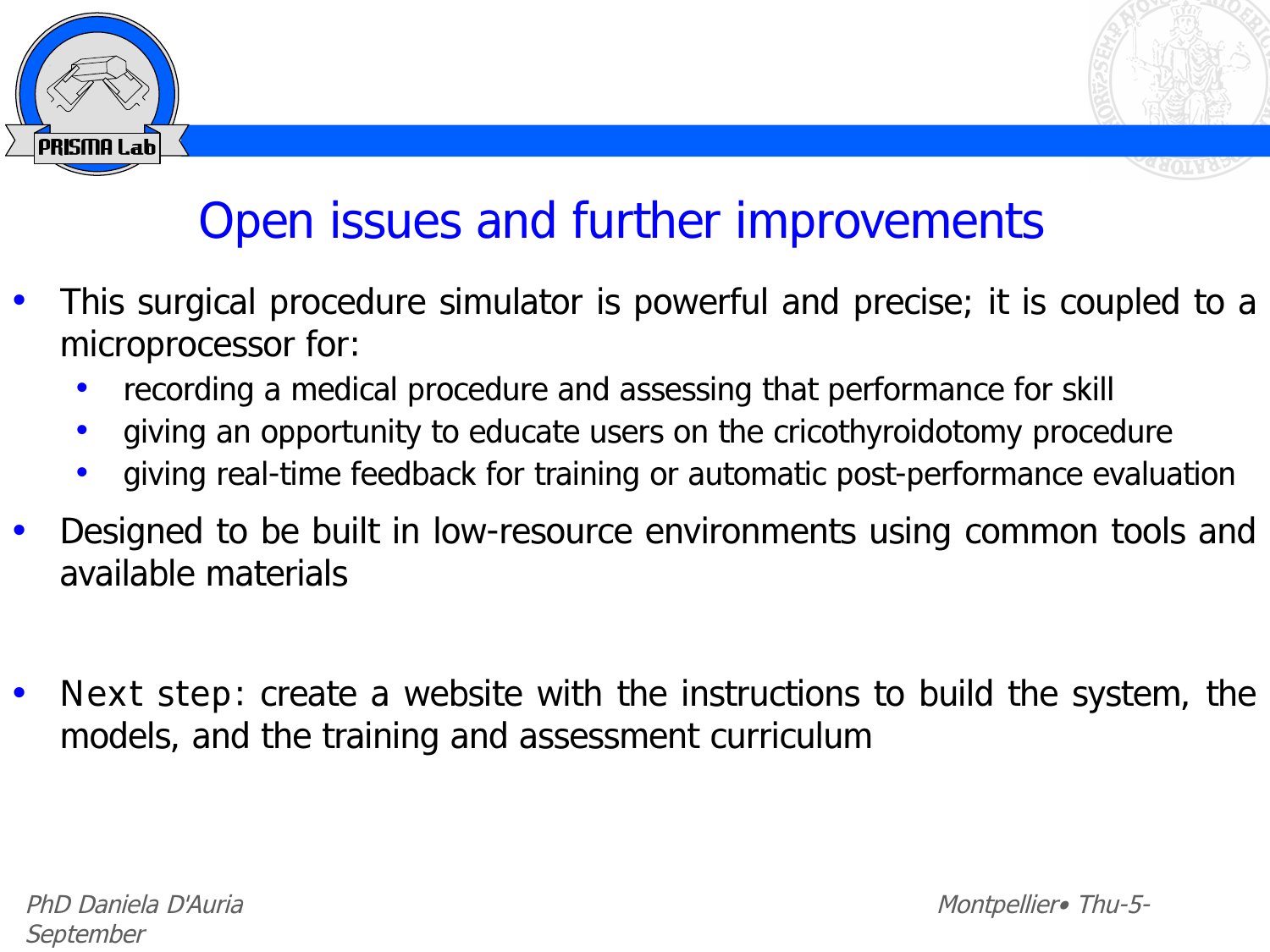

Open issues and further improvements
This surgical procedure simulator is powerful and precise; it is coupled to a microprocessor for:
recording a medical procedure and assessing that performance for skill
giving an opportunity to educate users on the cricothyroidotomy procedure
giving real-time feedback for training or automatic post-performance evaluation
Designed to be built in low-resource environments using common tools and available materials

Next step: create a website with the instructions to build the system, the models, and the training and assessment curriculum

PhD Daniela D'Auria                                                                                         Montpellier• Thu-5-September